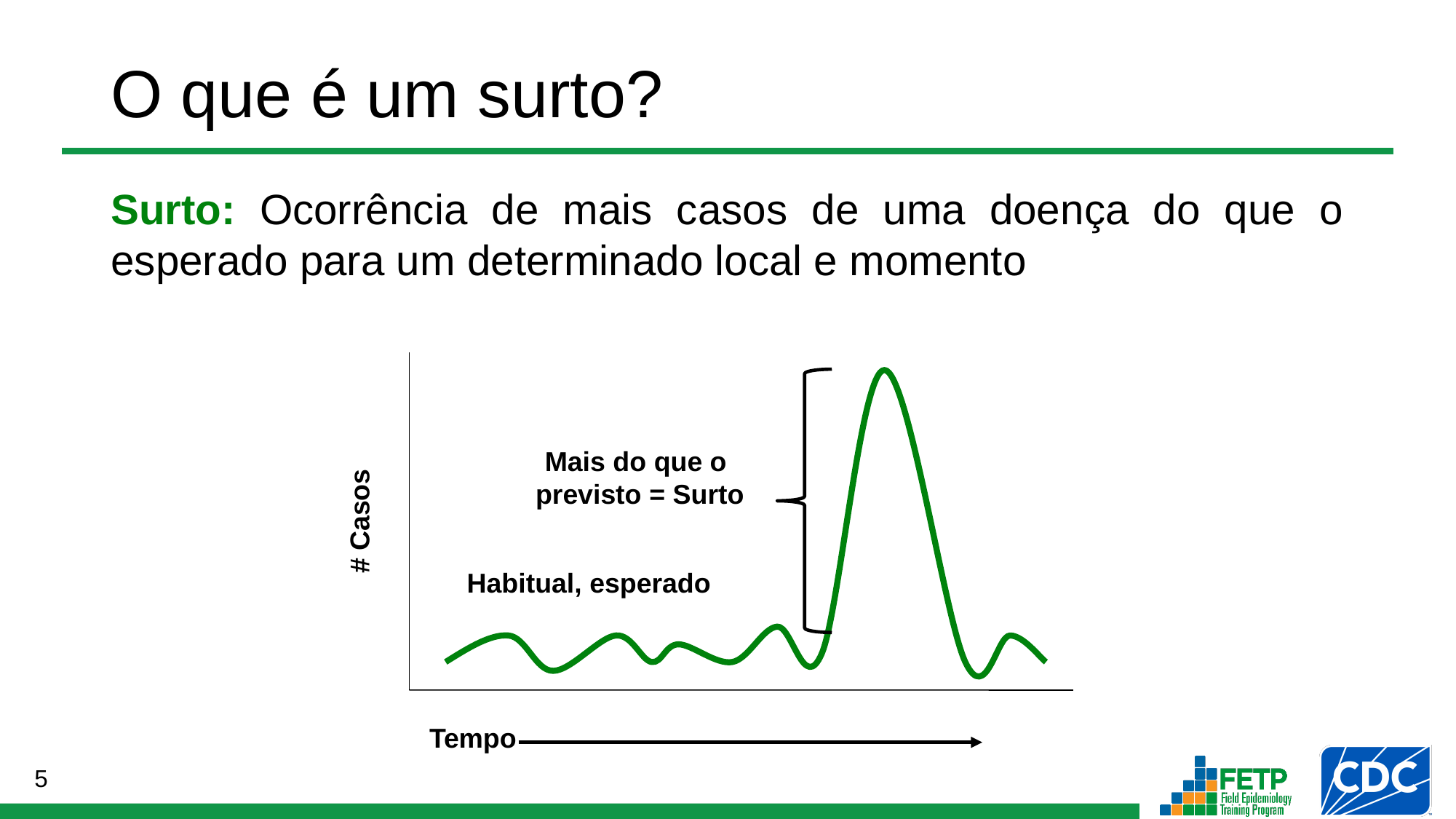

# O que é um surto?
Surto: Ocorrência de mais casos de uma doença do que o esperado para um determinado local e momento

Mais do que o
previsto = Surto
# Casos
Habitual, esperado
Tempo